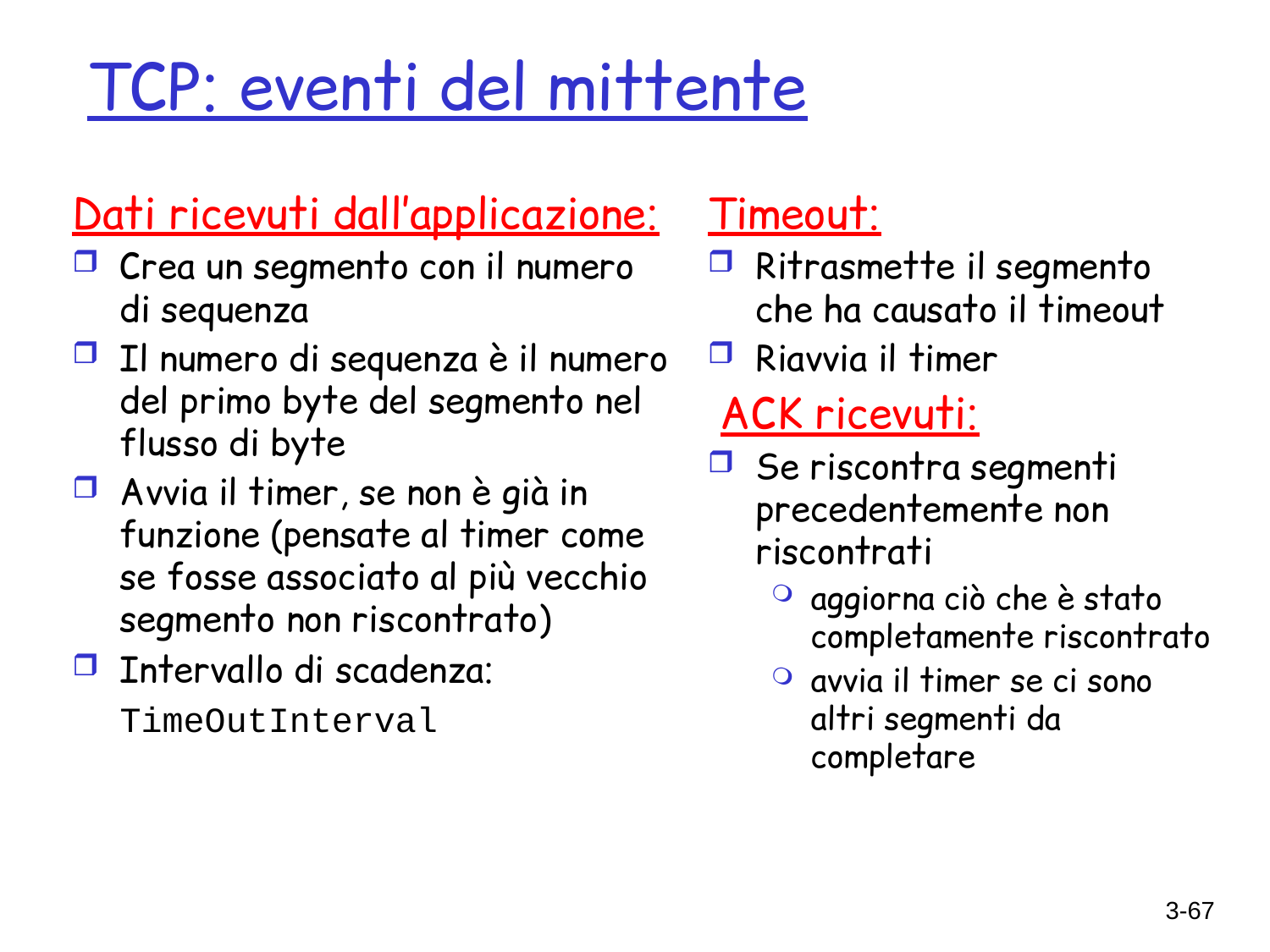

# TCP: eventi del mittente
Dati ricevuti dall’applicazione:
Crea un segmento con il numero di sequenza
Il numero di sequenza è il numero del primo byte del segmento nel flusso di byte
Avvia il timer, se non è già in funzione (pensate al timer come se fosse associato al più vecchio segmento non riscontrato)
Intervallo di scadenza: TimeOutInterval
Timeout:
Ritrasmette il segmento che ha causato il timeout
Riavvia il timer
 ACK ricevuti:
Se riscontra segmenti precedentemente non riscontrati
aggiorna ciò che è stato completamente riscontrato
avvia il timer se ci sono altri segmenti da completare

3-67